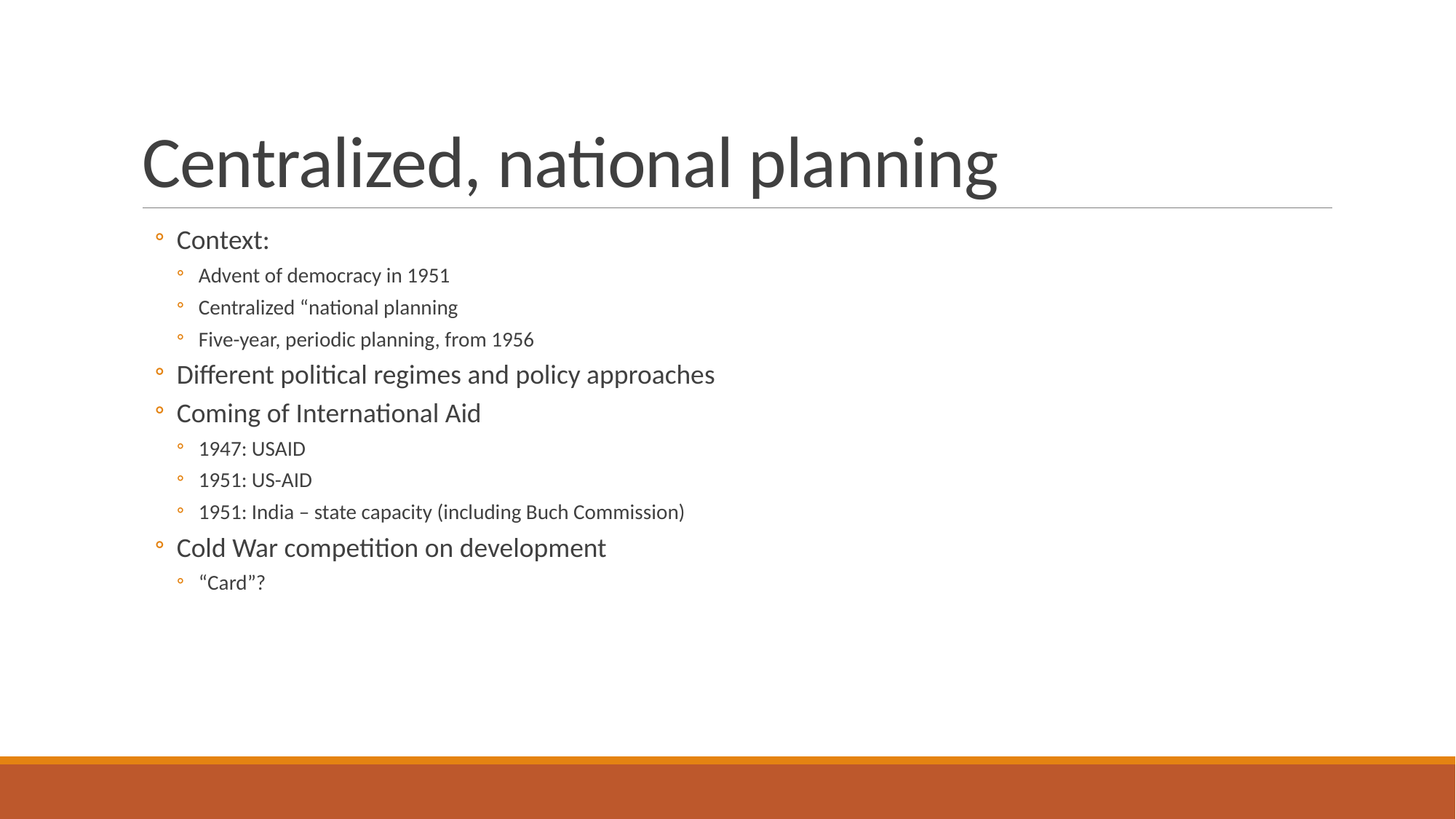

# Centralized, national planning
Context:
Advent of democracy in 1951
Centralized “national planning
Five-year, periodic planning, from 1956
Different political regimes and policy approaches
Coming of International Aid
1947: USAID
1951: US-AID
1951: India – state capacity (including Buch Commission)
Cold War competition on development
“Card”?